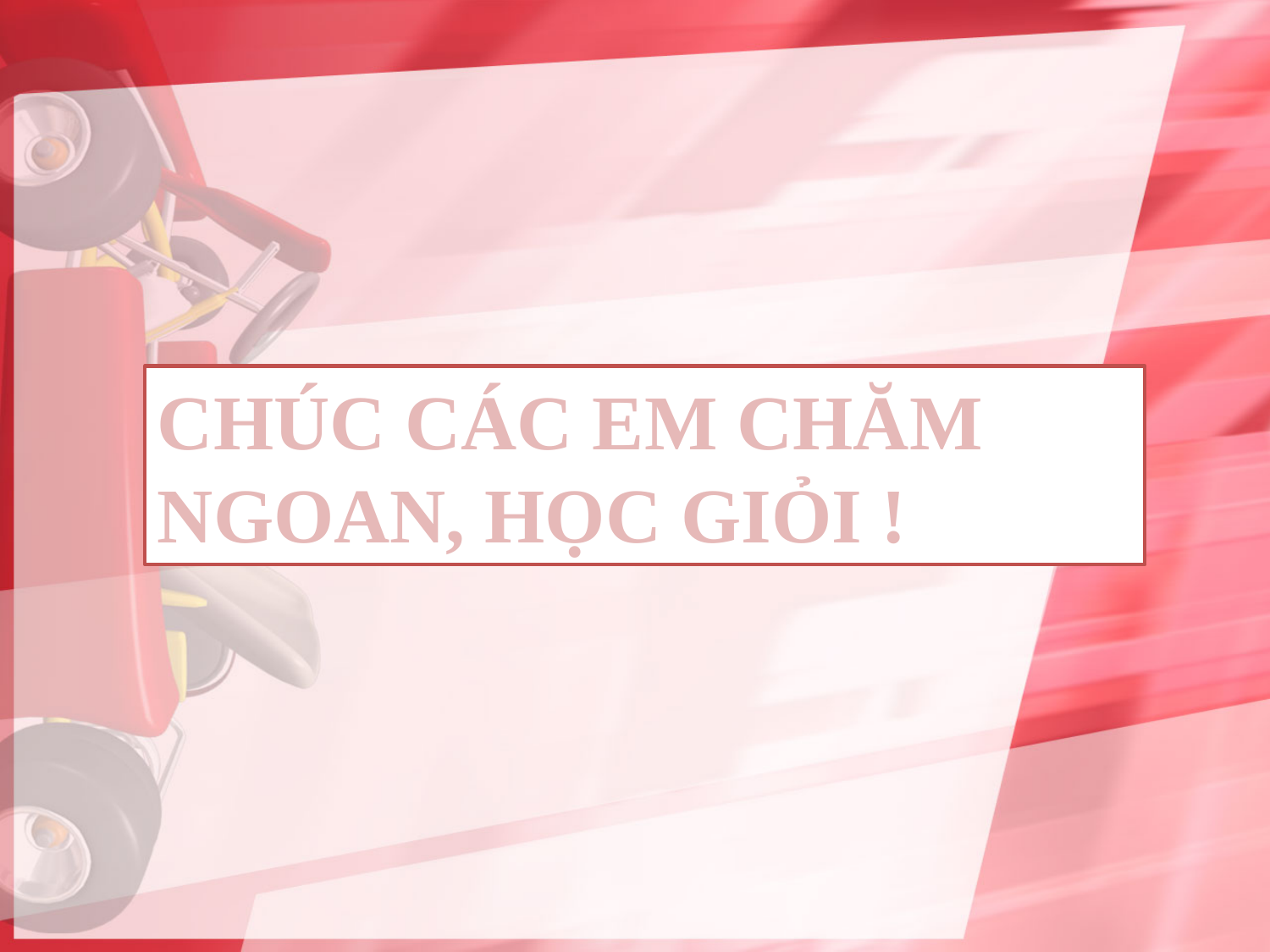

CHÚC CÁC EM CHĂM NGOAN, HỌC GIỎI !